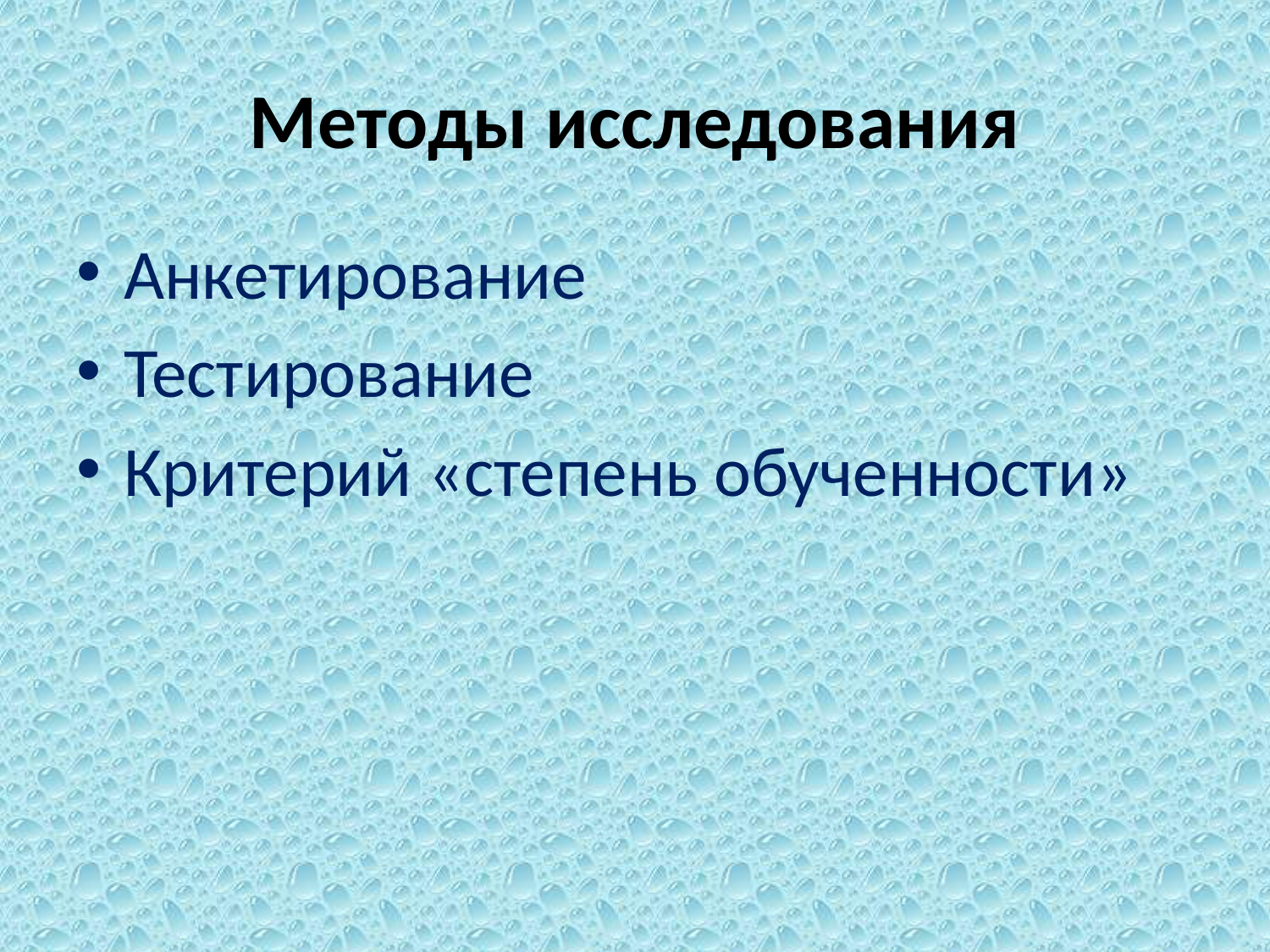

# Методы исследования
Анкетирование
Тестирование
Критерий «степень обученности»